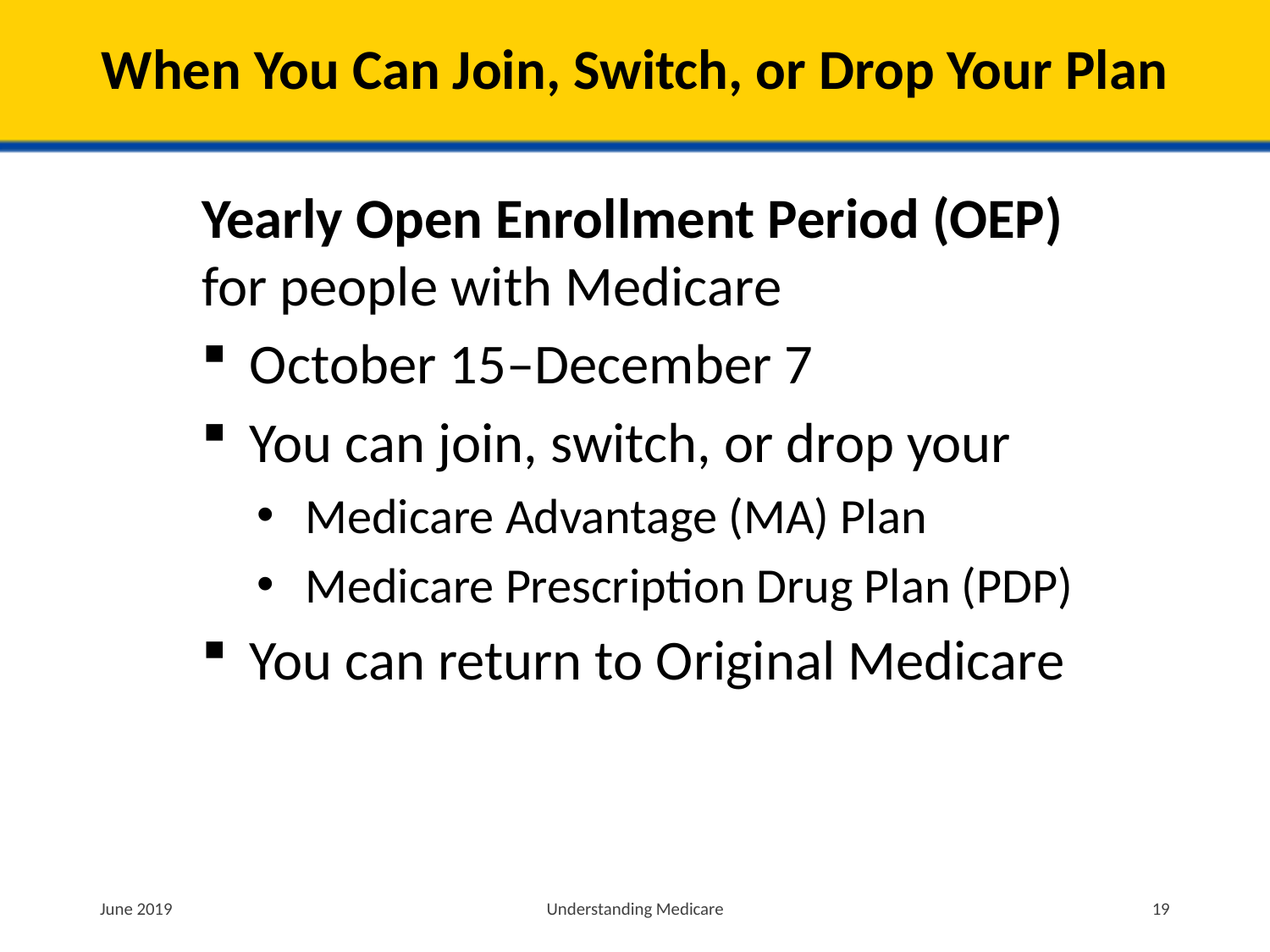

# When You Can Join, Switch, or Drop Your Plan
Yearly Open Enrollment Period (OEP) for people with Medicare
October 15–December 7
You can join, switch, or drop your
Medicare Advantage (MA) Plan
Medicare Prescription Drug Plan (PDP)
You can return to Original Medicare
June 2019
Understanding Medicare
19